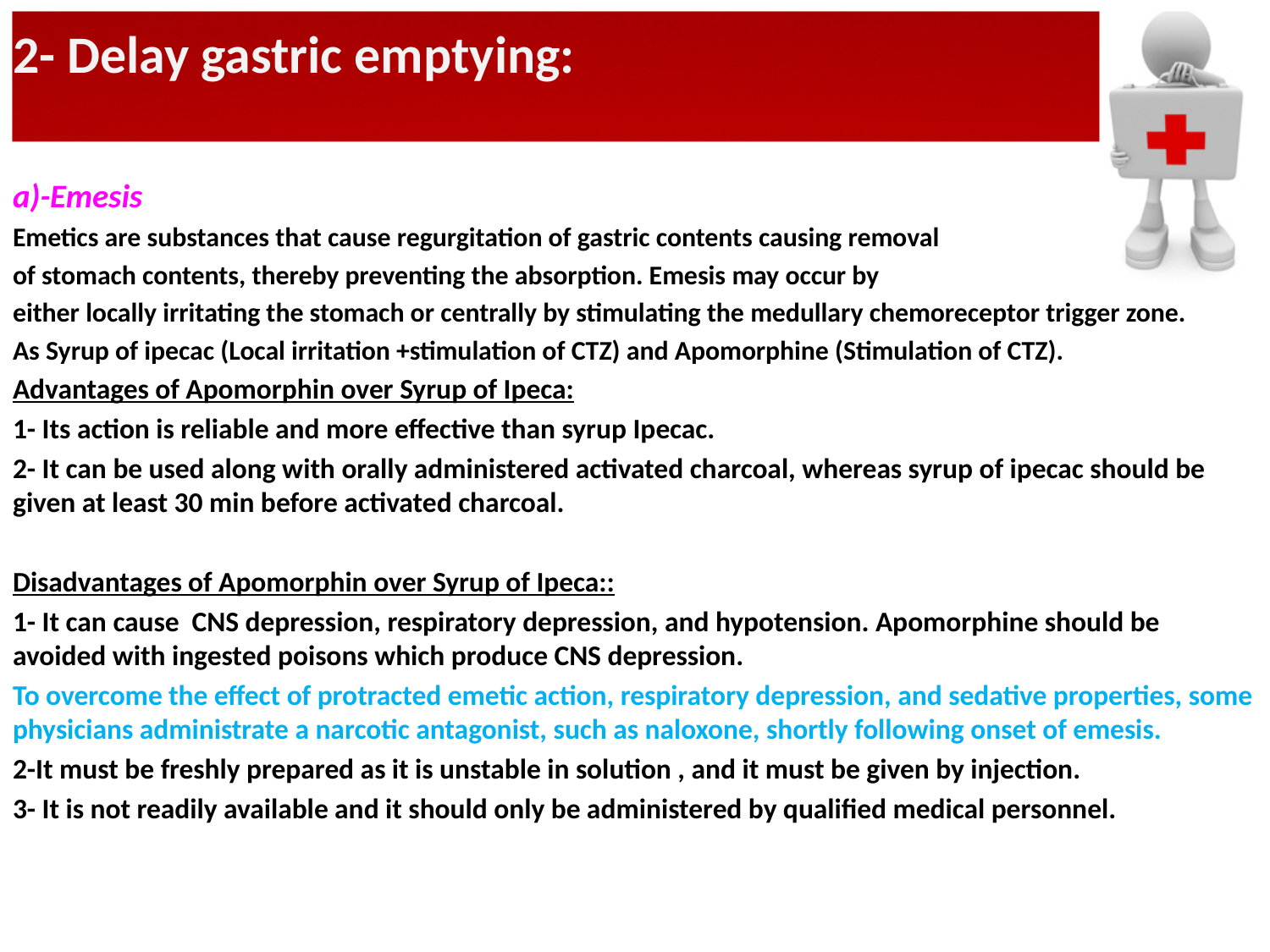

2- Delay gastric emptying:

a)-Emesis
Emetics are substances that cause regurgitation of gastric contents causing removal
of stomach contents, thereby preventing the absorption. Emesis may occur by
either locally irritating the stomach or centrally by stimulating the medullary chemoreceptor trigger zone.
As Syrup of ipecac (Local irritation +stimulation of CTZ) and Apomorphine (Stimulation of CTZ).
Advantages of Apomorphin over Syrup of Ipeca:
1- Its action is reliable and more effective than syrup Ipecac.
2- It can be used along with orally administered activated charcoal, whereas syrup of ipecac should be given at least 30 min before activated charcoal.

Disadvantages of Apomorphin over Syrup of Ipeca::
1- It can cause  CNS depression, respiratory depression, and hypotension. Apomorphine should be avoided with ingested poisons which produce CNS depression.
To overcome the effect of protracted emetic action, respiratory depression, and sedative properties, some physicians administrate a narcotic antagonist, such as naloxone, shortly following onset of emesis.
2-It must be freshly prepared as it is unstable in solution , and it must be given by injection.
3- It is not readily available and it should only be administered by qualified medical personnel.